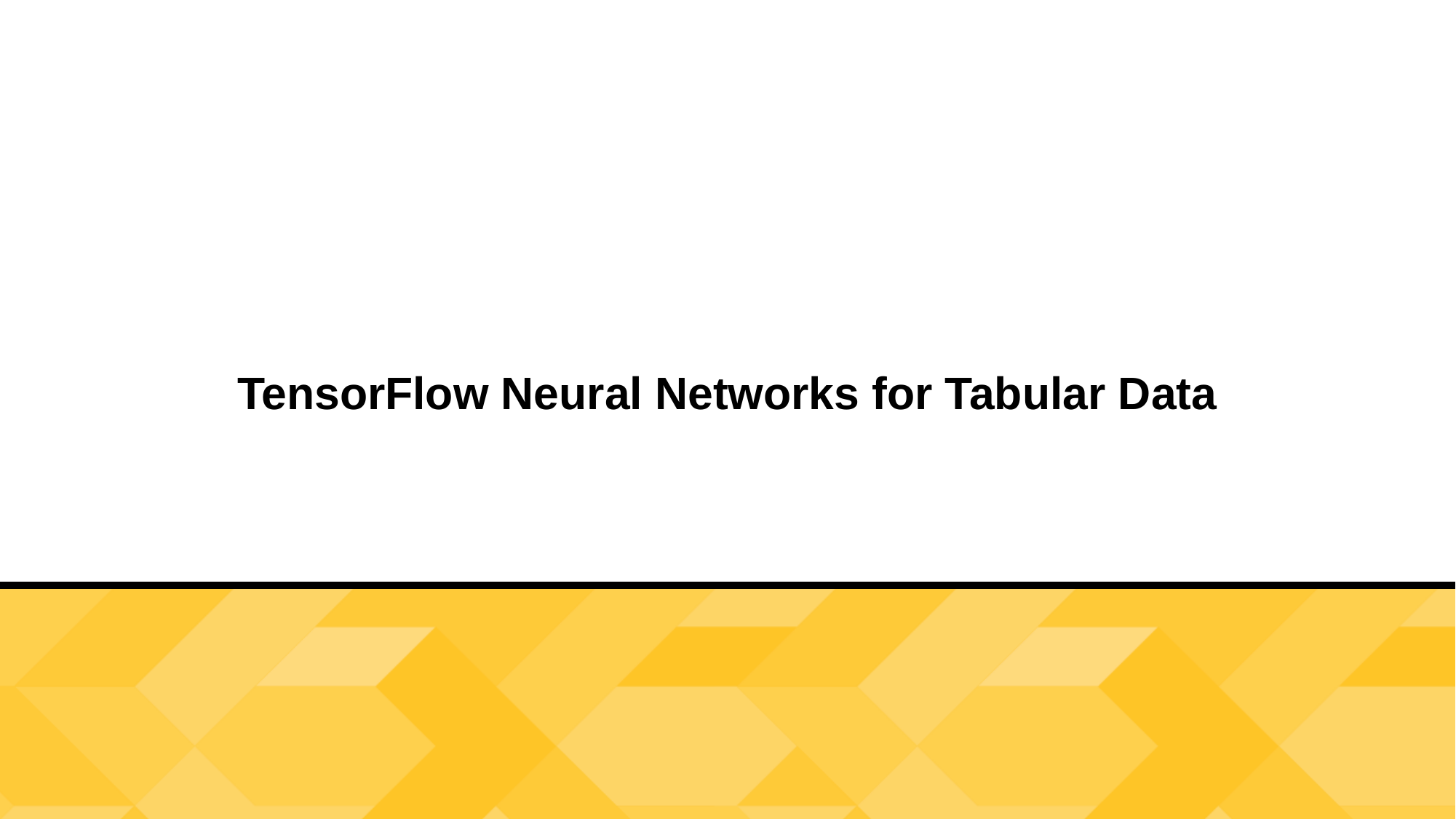

# TensorFlow Neural Networks for Tabular Data